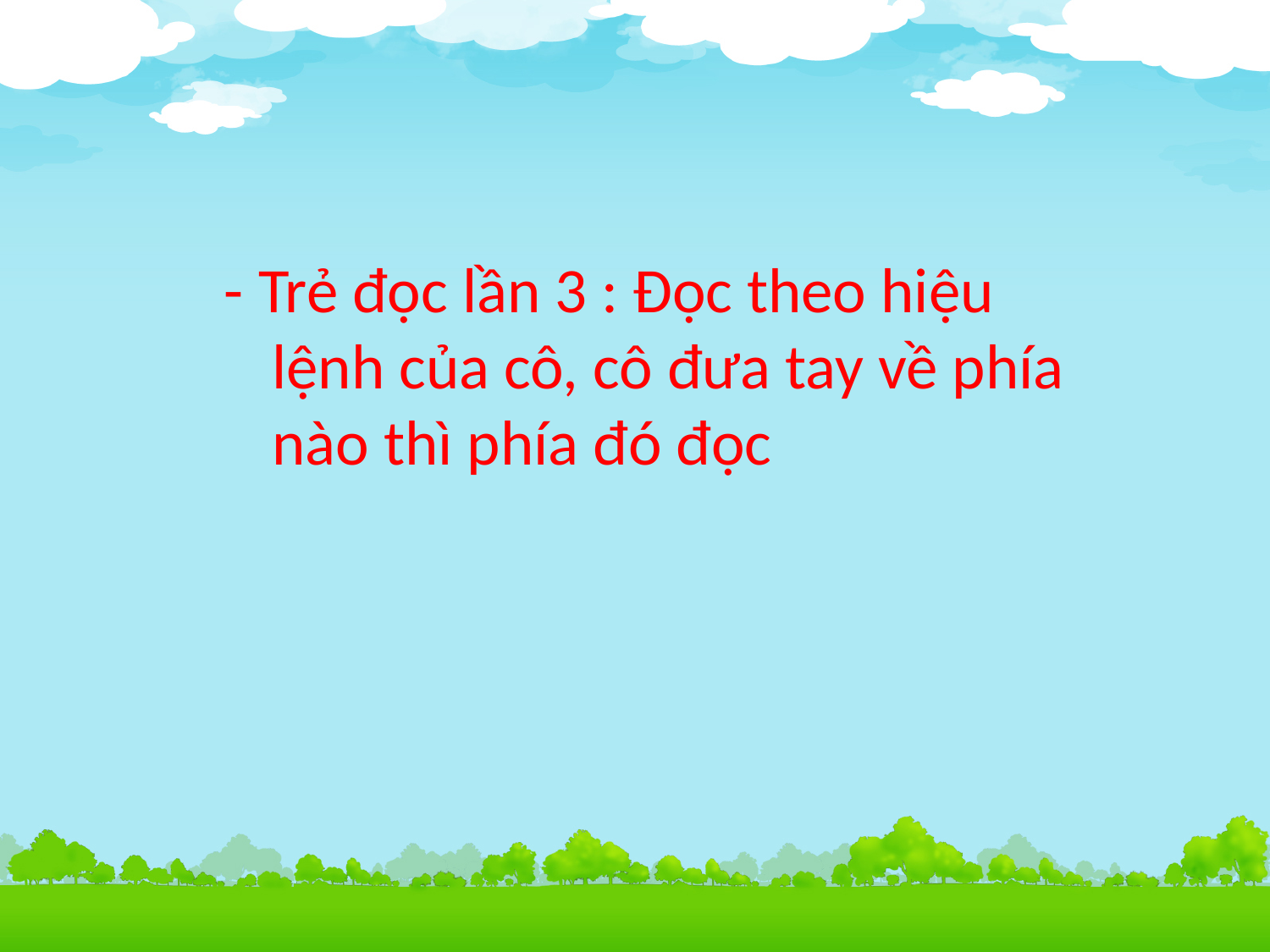

- Trẻ đọc lần 3 : Đọc theo hiệu lệnh của cô, cô đưa tay về phía nào thì phía đó đọc